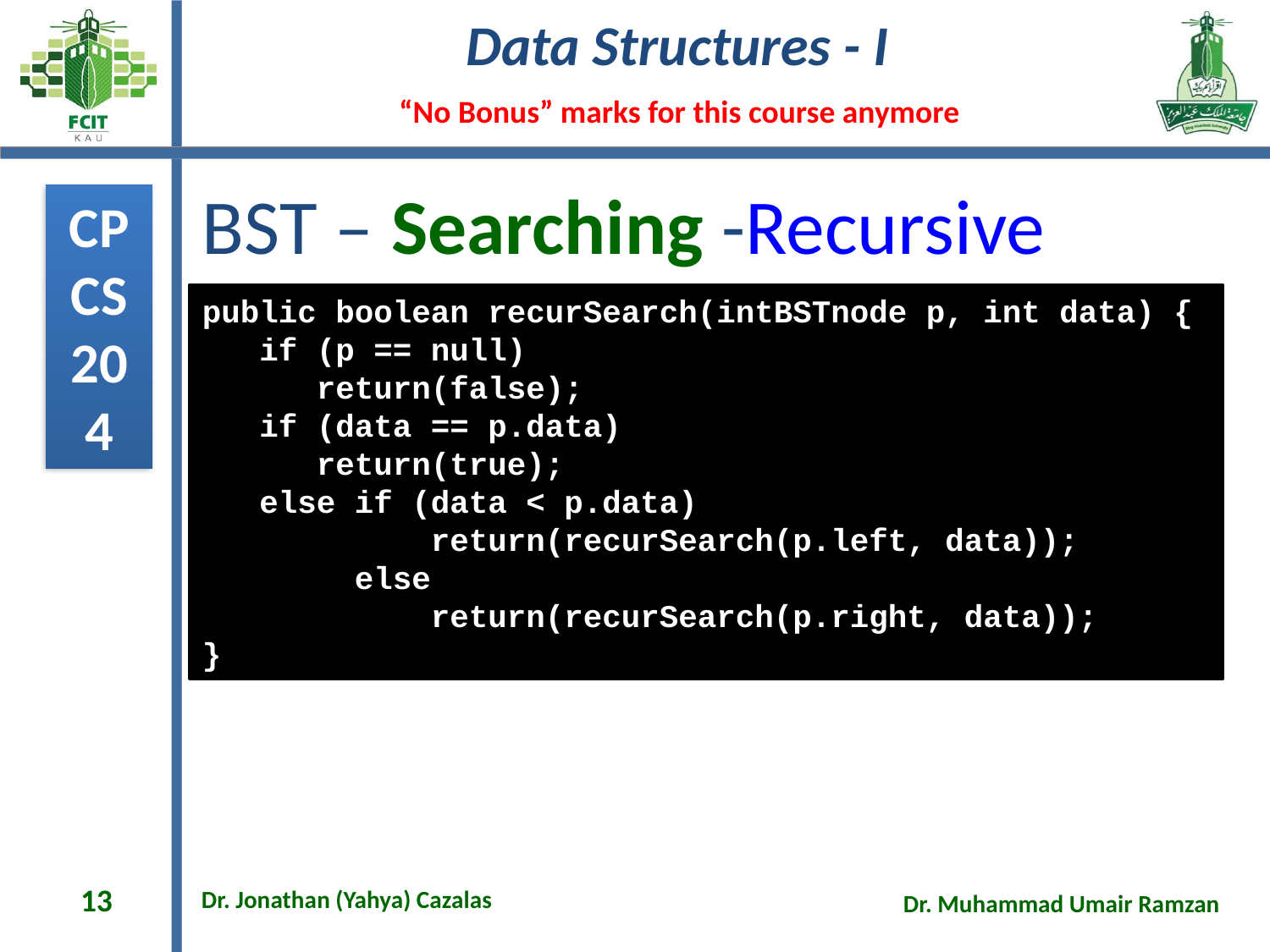

# BST – Searching -Recursive
public boolean recurSearch(intBSTnode p, int data) {
   if (p == null)
      return(false);
   if (data == p.data)
      return(true);
   else if (data < p.data)
            return(recurSearch(p.left, data));
        else
            return(recurSearch(p.right, data));
}
13